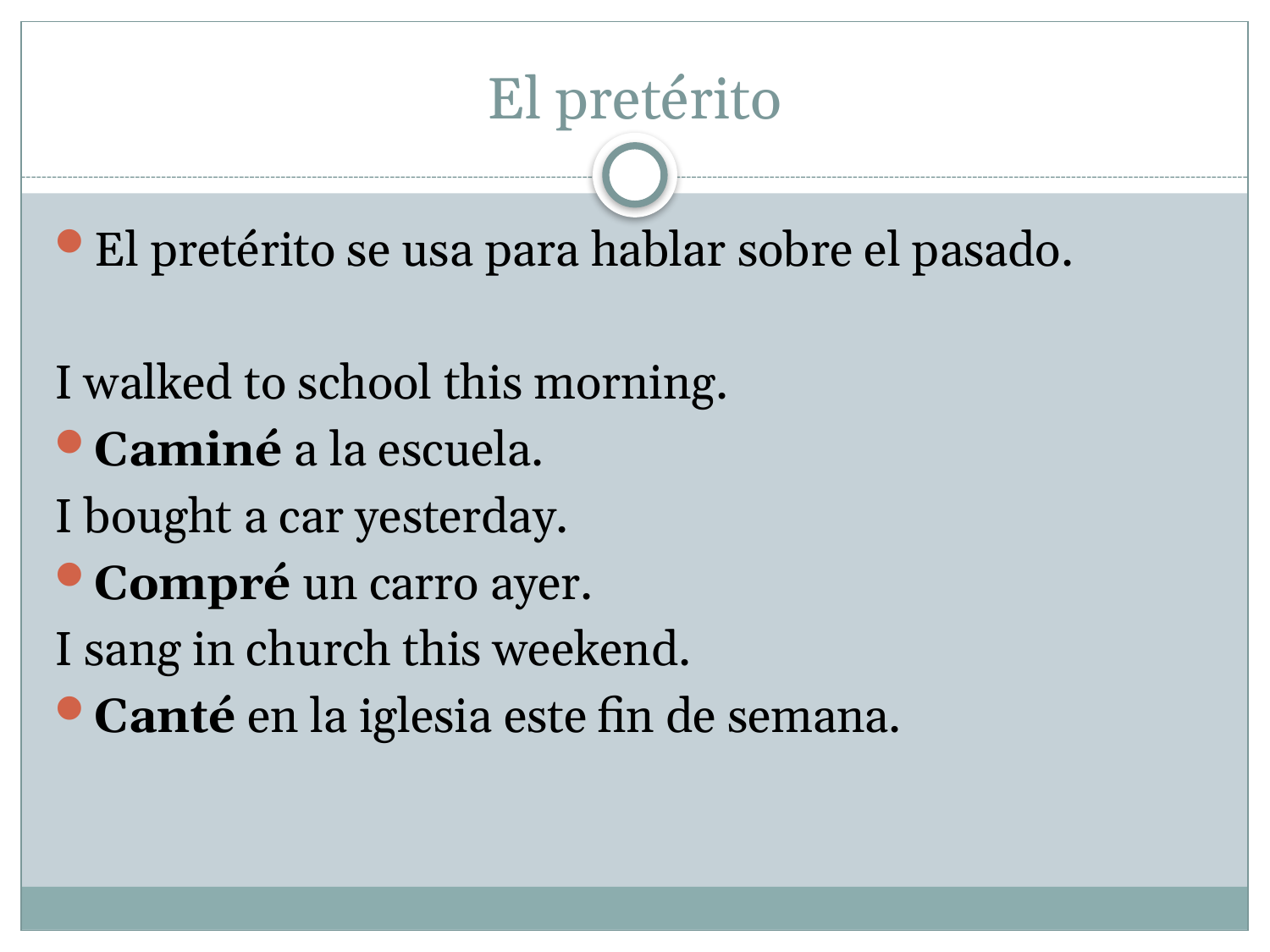

# El pretérito
El pretérito se usa para hablar sobre el pasado.

I walked to school this morning.
Caminé a la escuela.
I bought a car yesterday.
Compré un carro ayer.
I sang in church this weekend.
Canté en la iglesia este fin de semana.